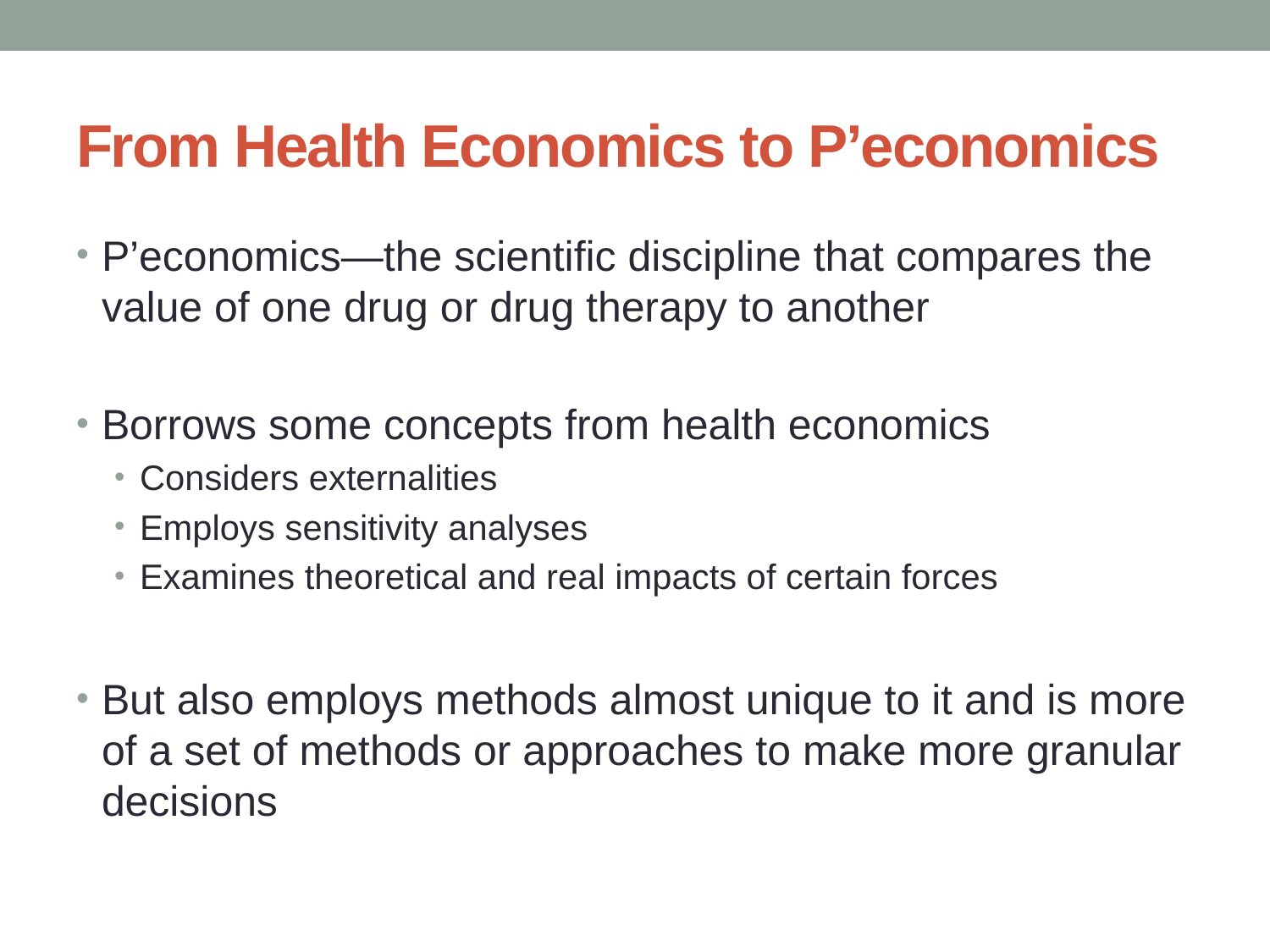

# From Health Economics to P’economics
P’economics—the scientific discipline that compares the value of one drug or drug therapy to another

Borrows some concepts from health economics
Considers externalities
Employs sensitivity analyses
Examines theoretical and real impacts of certain forces

But also employs methods almost unique to it and is more of a set of methods or approaches to make more granular decisions